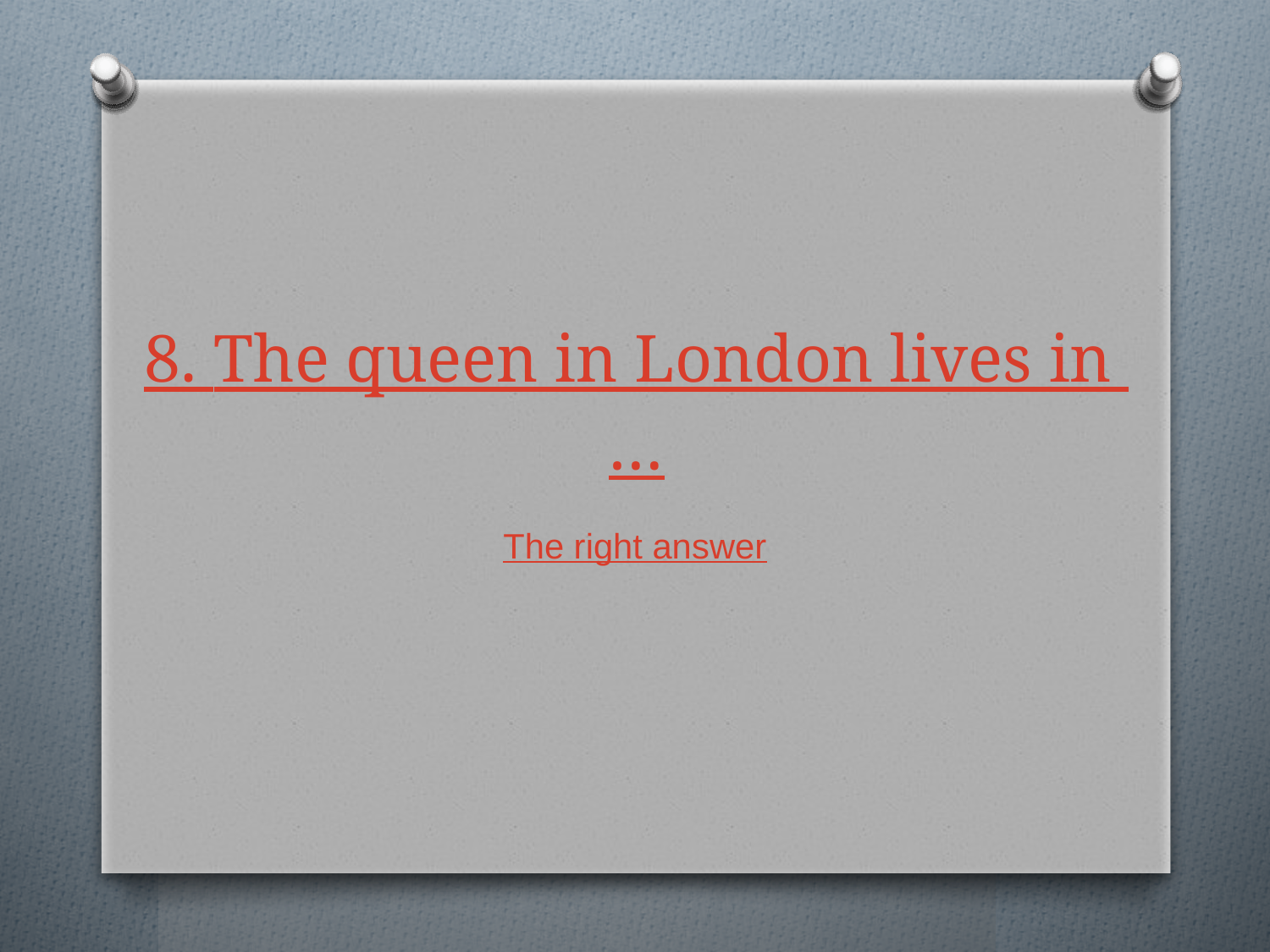

# 8. The queen in London lives in …
The right answer